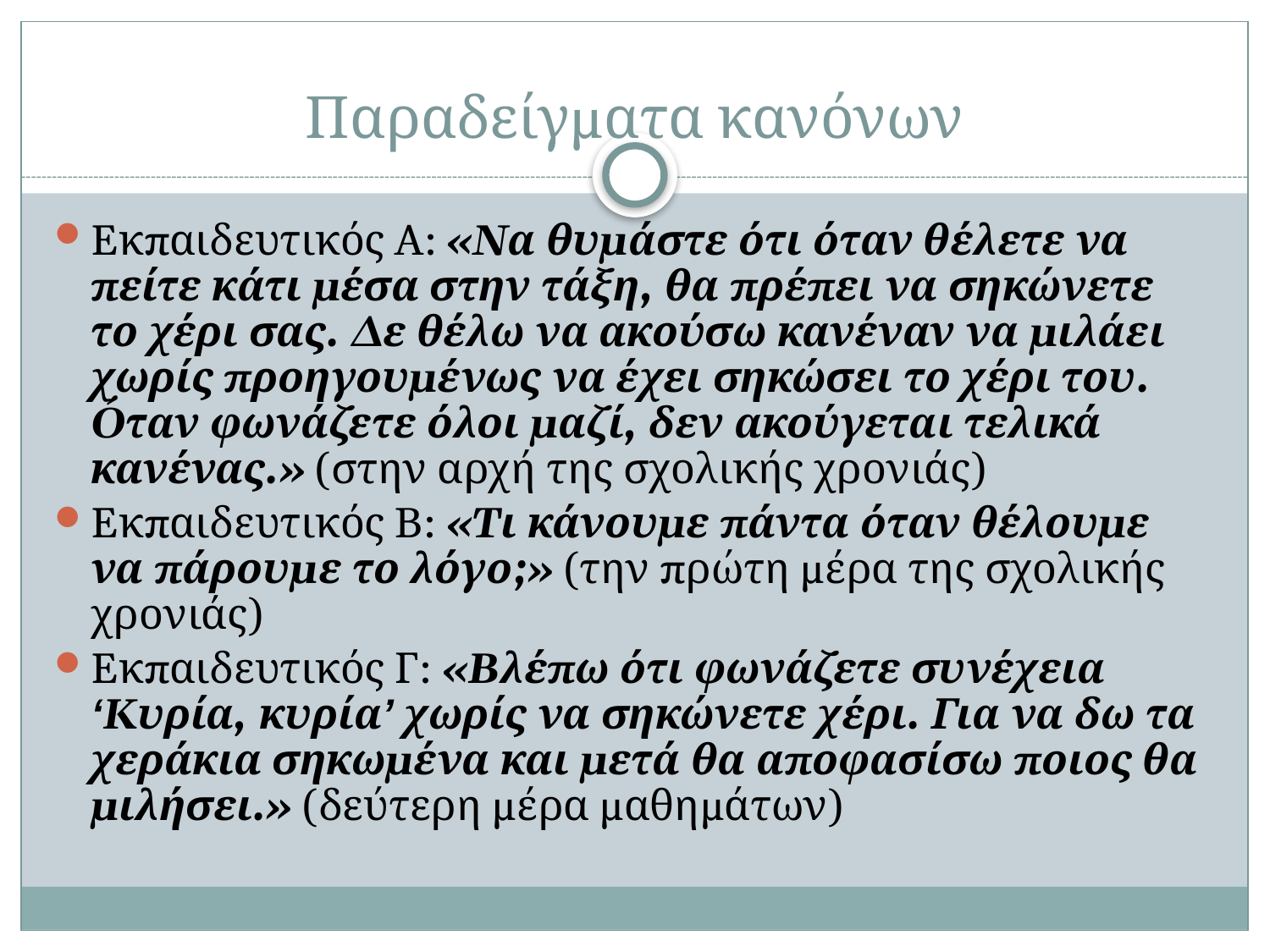

# Παραδείγματα κανόνων
Εκπαιδευτικός Α: «Να θυμάστε ότι όταν θέλετε να πείτε κάτι μέσα στην τάξη, θα πρέπει να σηκώνετε το χέρι σας. Δε θέλω να ακούσω κανέναν να μιλάει χωρίς προηγουμένως να έχει σηκώσει το χέρι του. Όταν φωνάζετε όλοι μαζί, δεν ακούγεται τελικά κανένας.» (στην αρχή της σχολικής χρονιάς)
Εκπαιδευτικός Β: «Τι κάνουμε πάντα όταν θέλουμε να πάρουμε το λόγο;» (την πρώτη μέρα της σχολικής χρονιάς)
Εκπαιδευτικός Γ: «Βλέπω ότι φωνάζετε συνέχεια ‘Κυρία, κυρία’ χωρίς να σηκώνετε χέρι. Για να δω τα χεράκια σηκωμένα και μετά θα αποφασίσω ποιος θα μιλήσει.» (δεύτερη μέρα μαθημάτων)